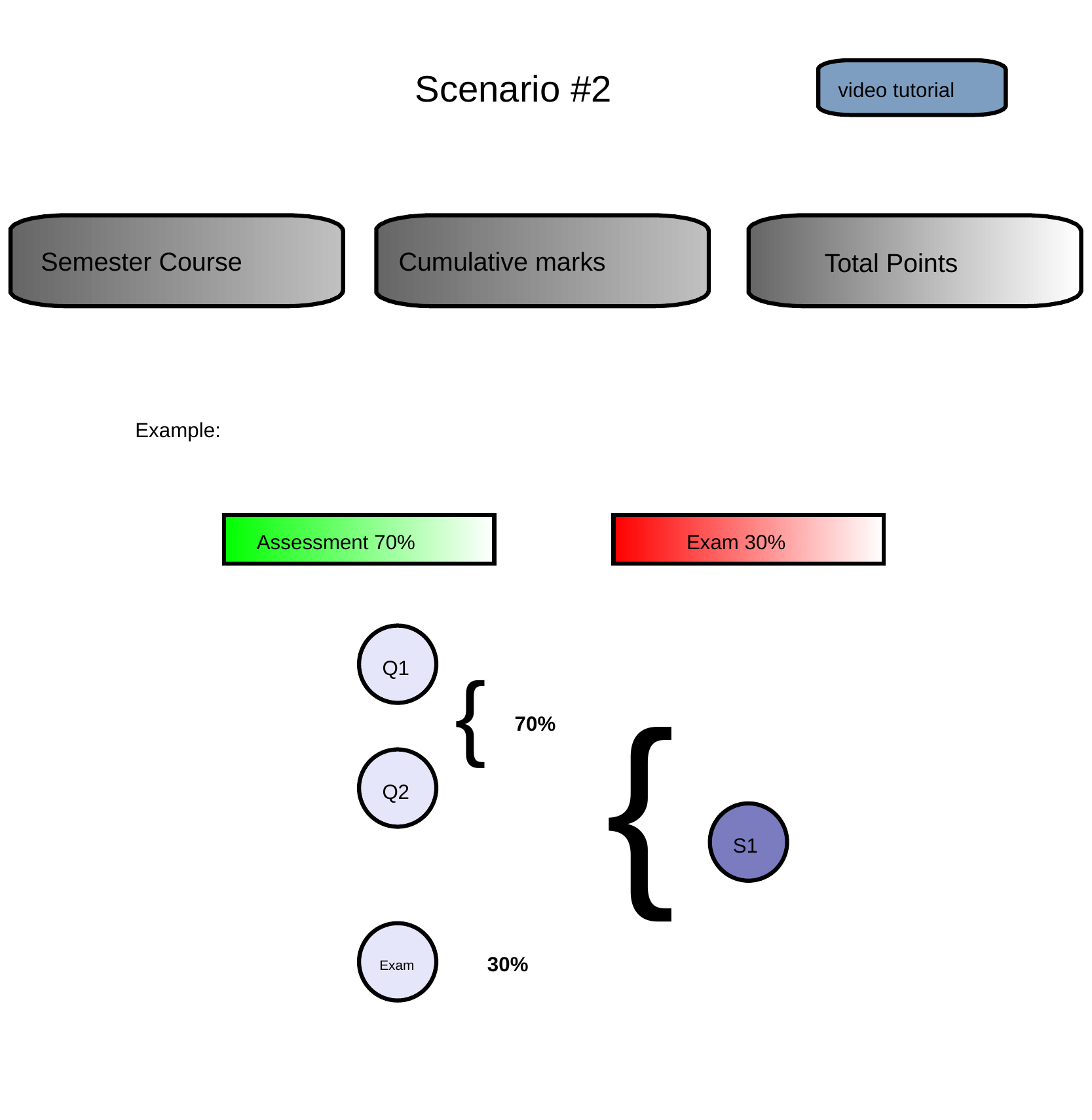

Scenario #2

video tutorial

Semester Course

Cumulative marks

Total Points

Example:

Assessment 70%

Exam 30%

Q1
{
{
70%

Q2

S1

Exam
30%